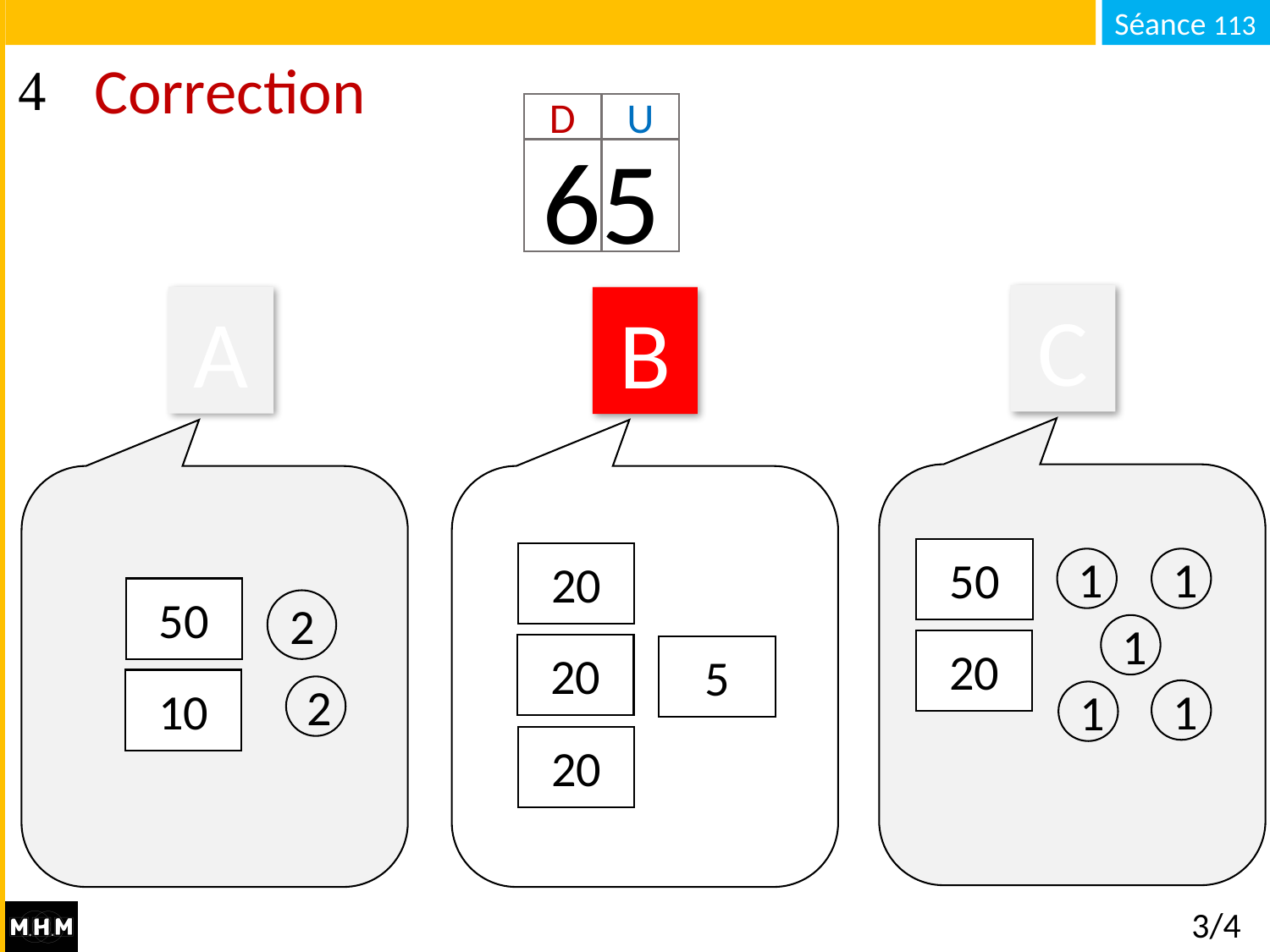

# Correction
D
U

65
C
A
B

50
20
1
1
50
2
1
20
20
5
10
2
1
1
20
3/4